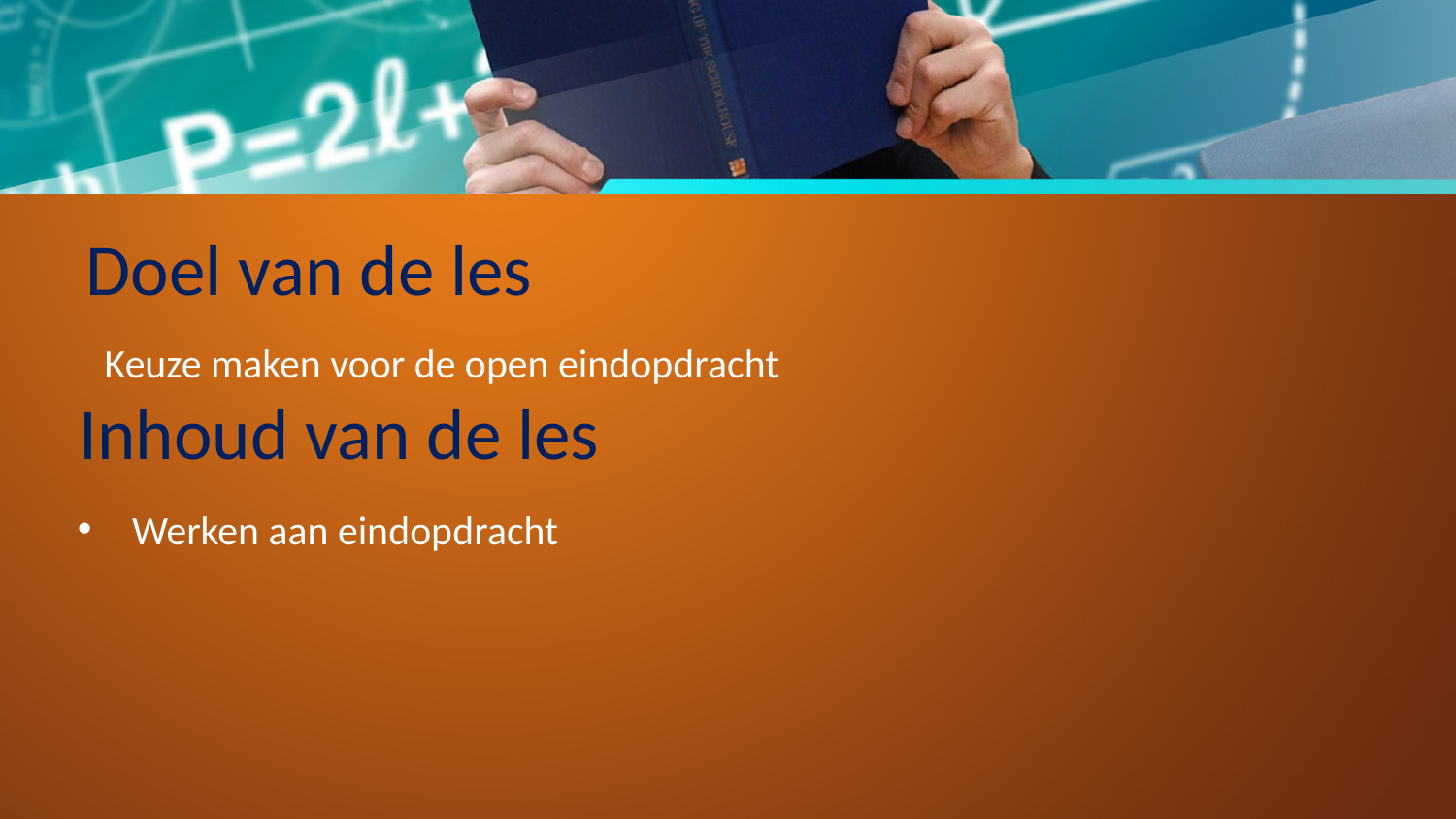

# Doel van de les

Keuze maken voor de open eindopdracht

Inhoud van de les
Werken aan eindopdracht